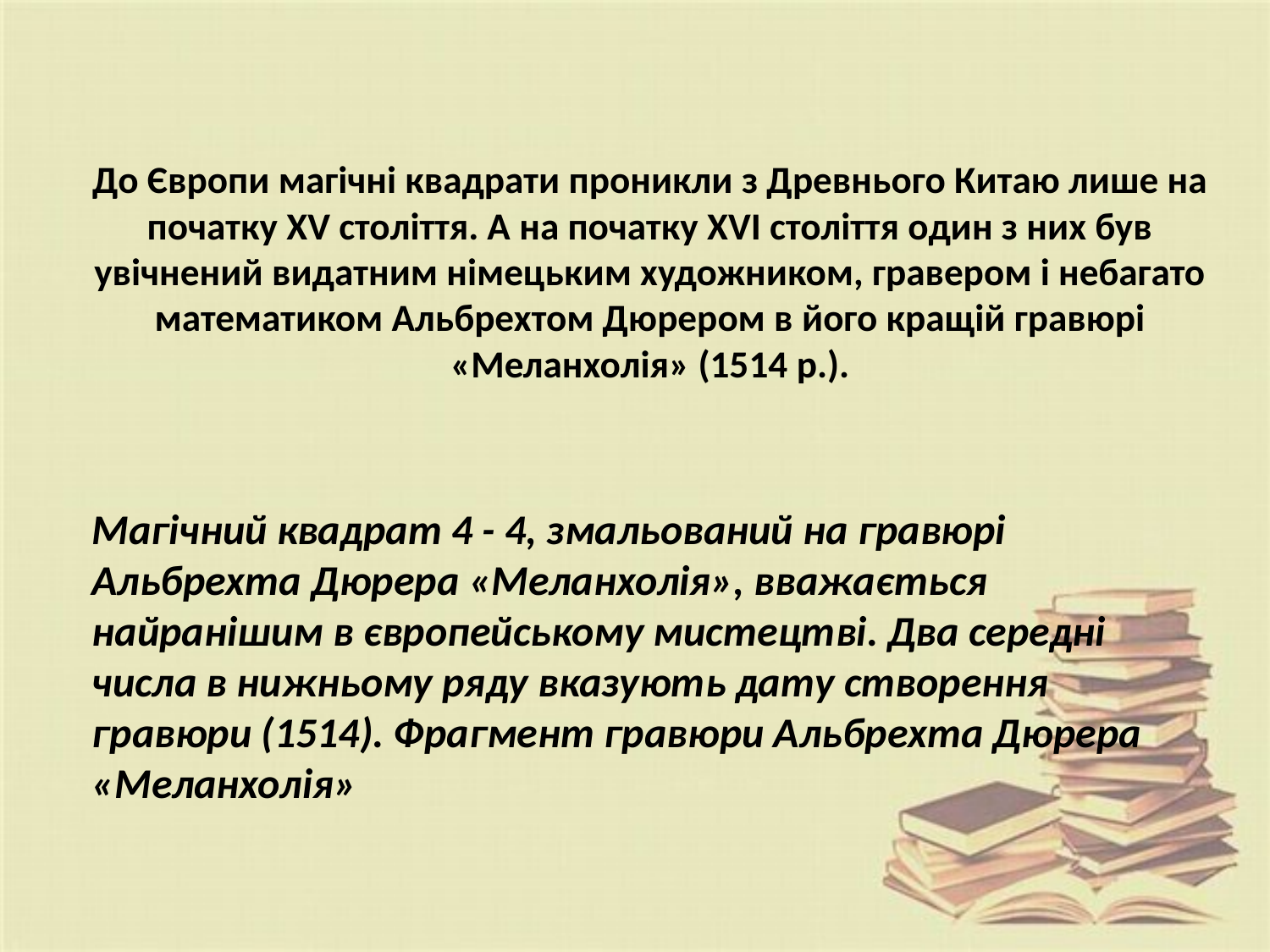

До Європи магічні квадрати проникли з Древнього Китаю лише на початку XV століття. А на початку XVI століття один з них був увічнений видатним німецьким художником, гравером і небагато математиком Альбрехтом Дюрером в його кращій гравюрі «Меланхолія» (1514 р.).
#
Магічний квадрат 4 - 4, змальований на гравюрі Альбрехта Дюрера «Меланхолія», вважається найранішим в європейському мистецтві. Два середні числа в нижньому ряду вказують дату створення гравюри (1514). Фрагмент гравюри Альбрехта Дюрера «Меланхолія»